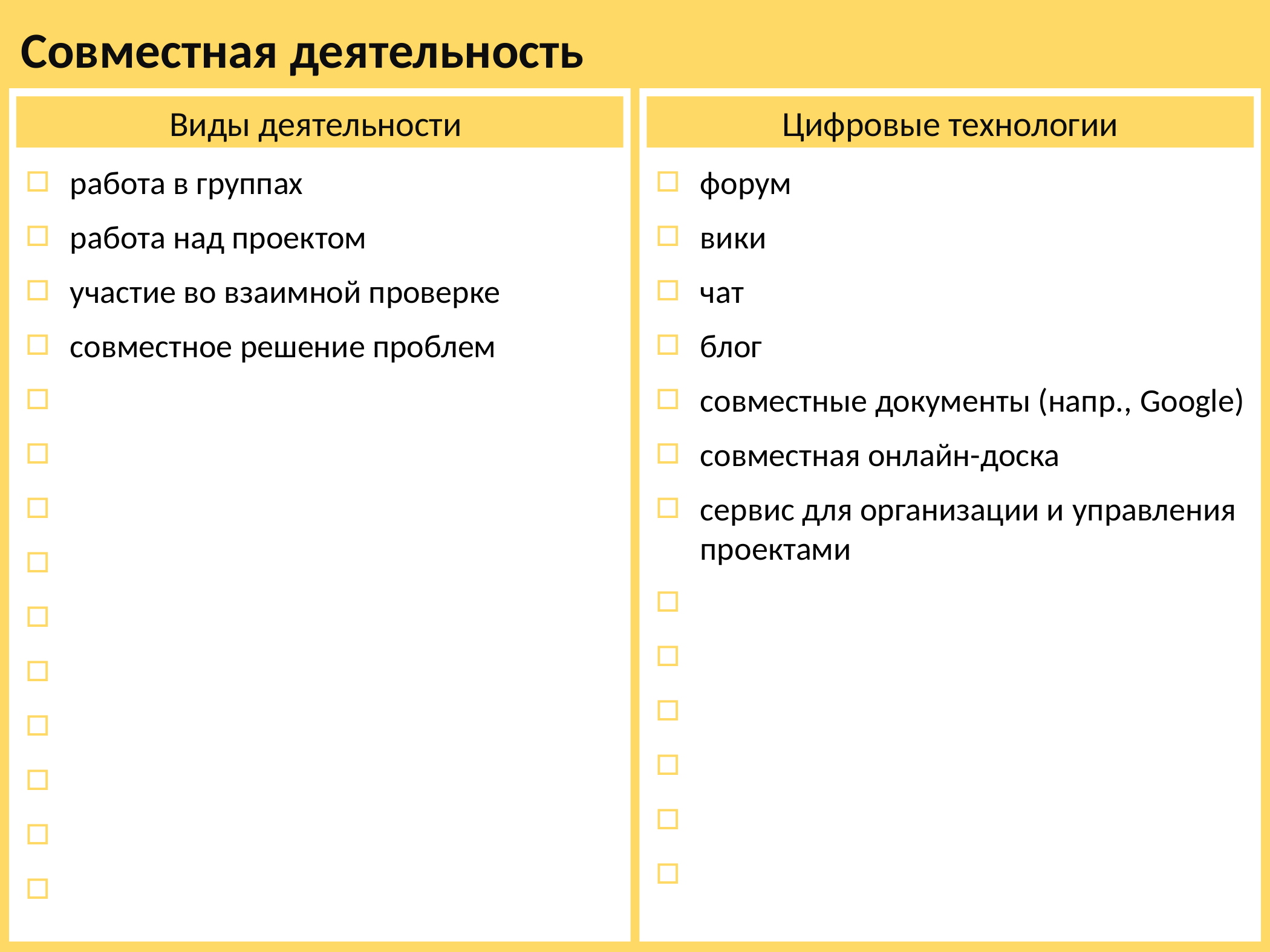

Совместная деятельность
Reading books, papers;

Виды деятельности
работа в группах
работа над проектом
участие во взаимной проверке
совместное решение проблем
А
А
А
А
А
а
А
А
а
А
Цифровые технологии
форум
вики
чат
блог
совместные документы (напр., Google)
совместная онлайн-доска
сервис для организации и управления проектами
А
А
А
А
А
А